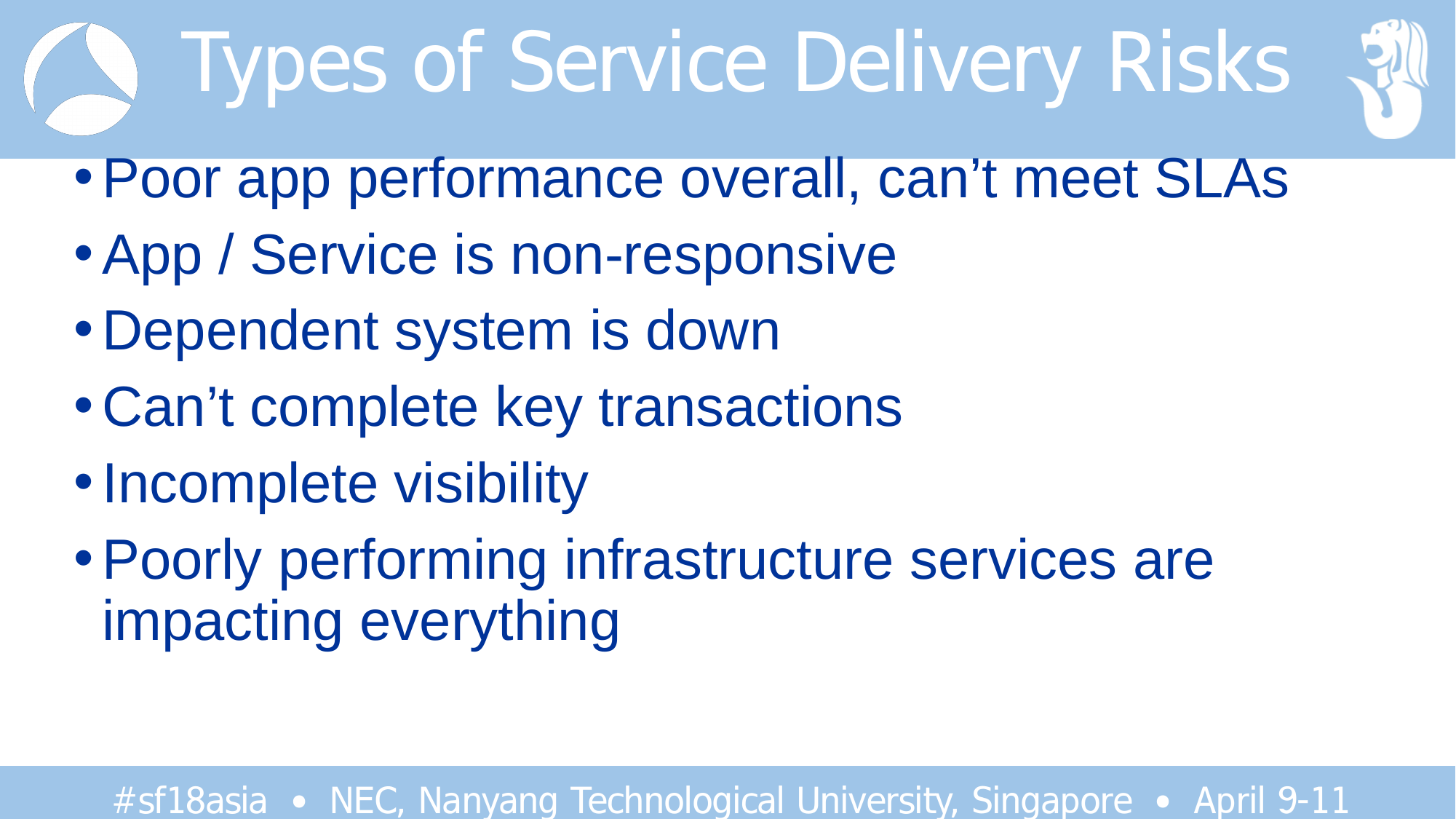

# Types of Service Delivery Risks
Poor app performance overall, can’t meet SLAs
App / Service is non-responsive
Dependent system is down
Can’t complete key transactions
Incomplete visibility
Poorly performing infrastructure services are impacting everything